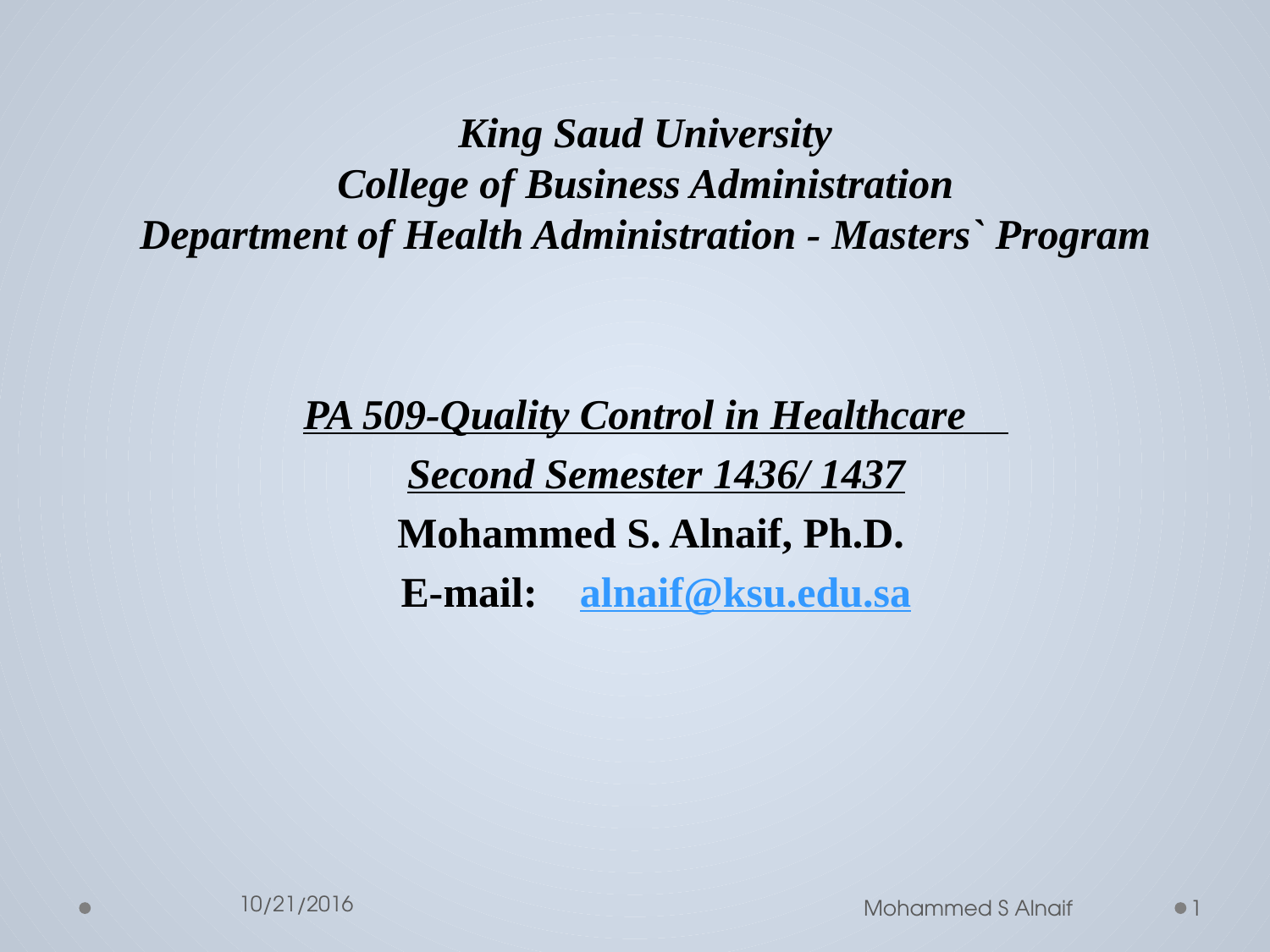

# King Saud University College of Business Administration Department of Health Administration - Masters` Program
PA 509-Quality Control in Healthcare
Second Semester 1436/ 1437
Mohammed S. Alnaif, Ph.D.
E-mail:    alnaif@ksu.edu.sa

10/21/2016
1
Mohammed S Alnaif